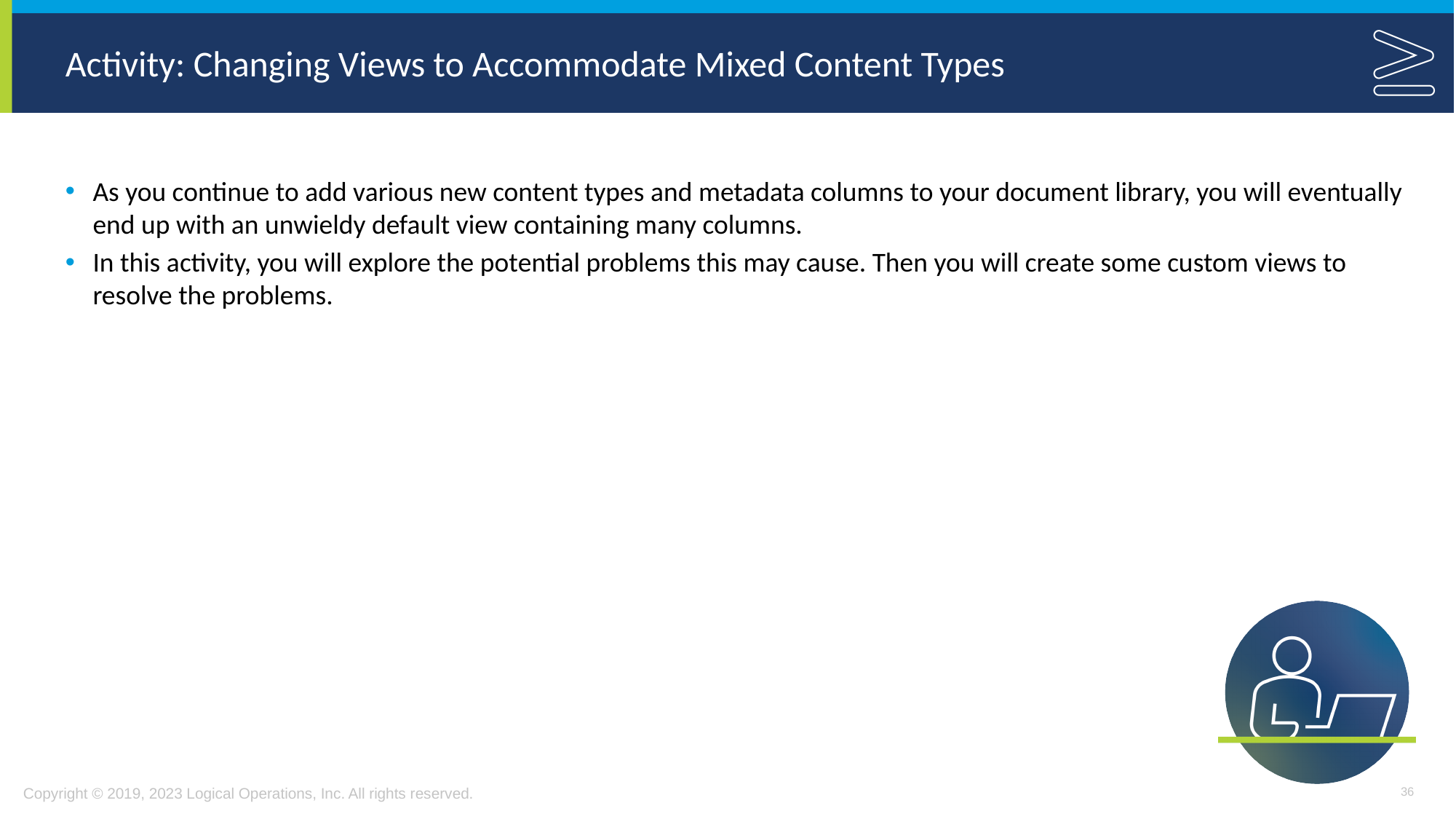

# Activity: Changing Views to Accommodate Mixed Content Types
As you continue to add various new content types and metadata columns to your document library, you will eventually end up with an unwieldy default view containing many columns.
In this activity, you will explore the potential problems this may cause. Then you will create some custom views to resolve the problems.
36